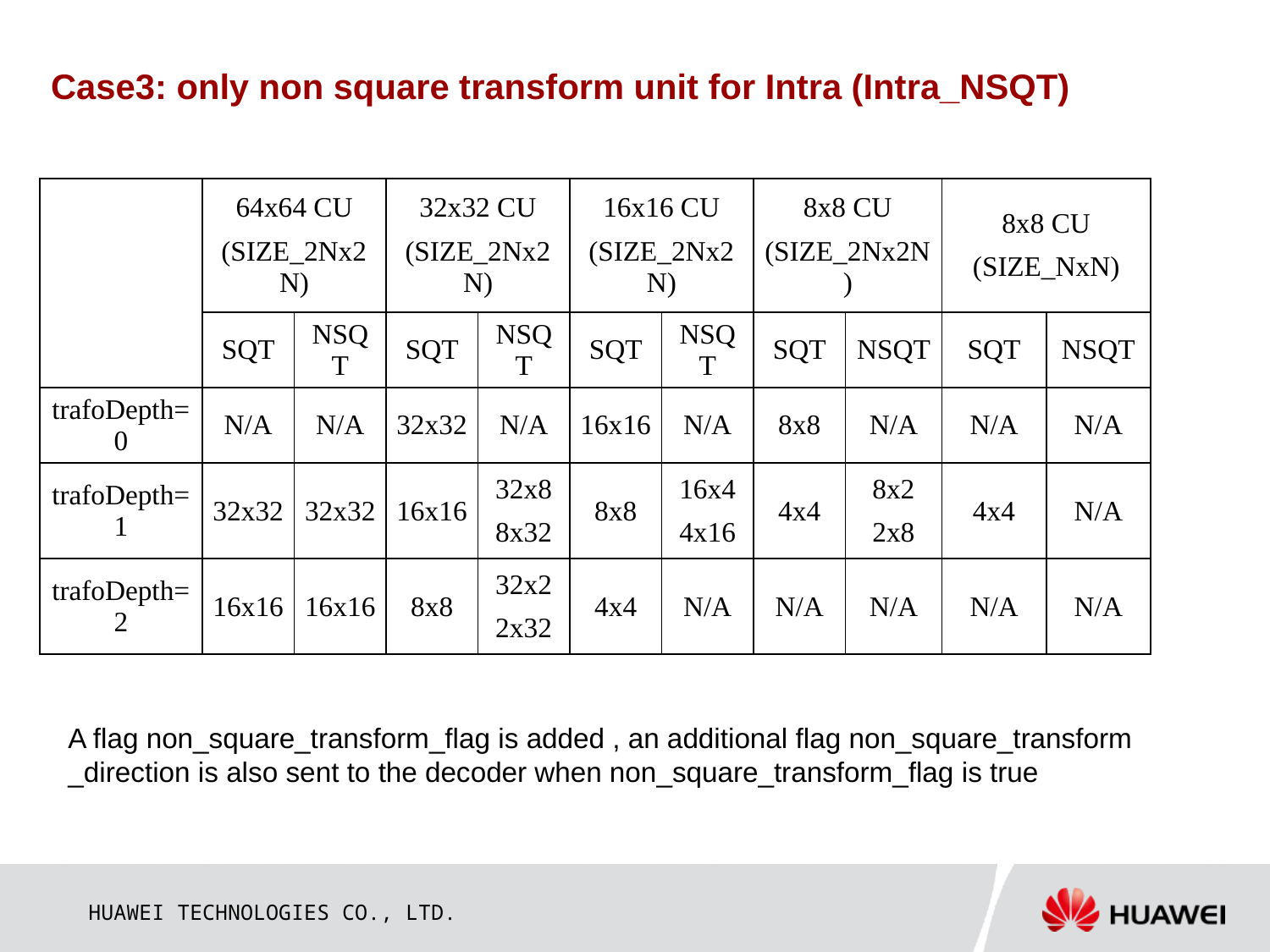

# Case3: only non square transform unit for Intra (Intra_NSQT)
|  | 64x64 CU (SIZE\_2Nx2N) |  | 32x32 CU (SIZE\_2Nx2N) |  | 16x16 CU (SIZE\_2Nx2N) |  | 8x8 CU (SIZE\_2Nx2N) |  | 8x8 CU (SIZE\_NxN) |  |
| --- | --- | --- | --- | --- | --- | --- | --- | --- | --- | --- |
|  | SQT | NSQT | SQT | NSQT | SQT | NSQT | SQT | NSQT | SQT | NSQT |
| trafoDepth=0 | N/A | N/A | 32x32 | N/A | 16x16 | N/A | 8x8 | N/A | N/A | N/A |
| trafoDepth=1 | 32x32 | 32x32 | 16x16 | 32x8 8x32 | 8x8 | 16x4 4x16 | 4x4 | 8x2 2x8 | 4x4 | N/A |
| trafoDepth=2 | 16x16 | 16x16 | 8x8 | 32x2 2x32 | 4x4 | N/A | N/A | N/A | N/A | N/A |
A flag non_square_transform_flag is added , an additional flag non_square_transform
_direction is also sent to the decoder when non_square_transform_flag is true